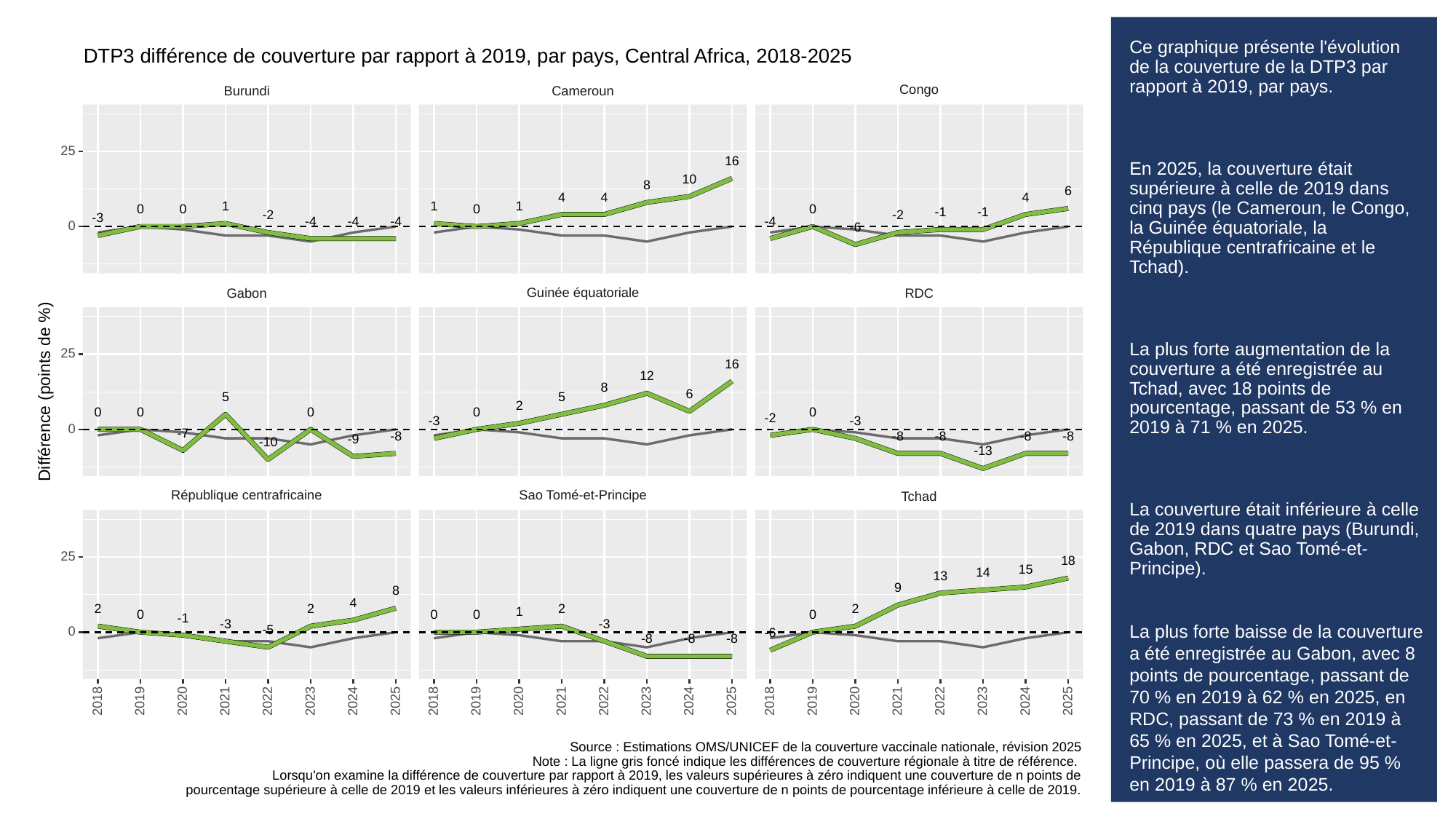

# Ce graphique présente l'évolution de la couverture de la DTP3 par rapport à 2019, par pays.

En 2025, la couverture était supérieure à celle de 2019 dans cinq pays (le Cameroun, le Congo, la Guinée équatoriale, la République centrafricaine et le Tchad).

La plus forte augmentation de la couverture a été enregistrée au Tchad, avec 18 points de pourcentage, passant de 53 % en 2019 à 71 % en 2025.

La couverture était inférieure à celle de 2019 dans quatre pays (Burundi, Gabon, RDC et Sao Tomé-et-Principe).

La plus forte baisse de la couverture a été enregistrée au Gabon, avec 8 points de pourcentage, passant de 70 % en 2019 à 62 % en 2025, en RDC, passant de 73 % en 2019 à 65 % en 2025, et à Sao Tomé-et-Principe, où elle passera de 95 % en 2019 à 87 % en 2025.

DTP3 différence de couverture par rapport à 2019, par pays, Central Africa, 2018-2025
Congo
Cameroun
Burundi

25

16
10

8
6

4
4
4
1
1
1
0
0
0
0
-1
-1

-2
-2
-3
-4
-4
-4
-4
0
-6

Guinée équatoriale
Gabon
RDC

25

16
12

8
Différence (points de %)
6

5
5
2
0
0
0
0
0
-2

-3
-3
0
-7

-8
-8
-8
-8
-8
-9
-10
-13

République centrafricaine
Sao Tomé-et-Principe
Tchad

25
18

15
14
13

9
8

4
2
2
2
2
1

0
0
0
0
-1
-3
-3
-5

0
-6

-8
-8
-8

2023
2023
2023
2018
2019
2020
2021
2022
2024
2025
2018
2019
2020
2021
2022
2024
2025
2018
2019
2020
2021
2022
2024
2025
Source : Estimations OMS/UNICEF de la couverture vaccinale nationale, révision 2025
Note : La ligne gris foncé indique les différences de couverture régionale à titre de référence.
Lorsqu'on examine la différence de couverture par rapport à 2019, les valeurs supérieures à zéro indiquent une couverture de n points de
pourcentage supérieure à celle de 2019 et les valeurs inférieures à zéro indiquent une couverture de n points de pourcentage inférieure à celle de 2019.